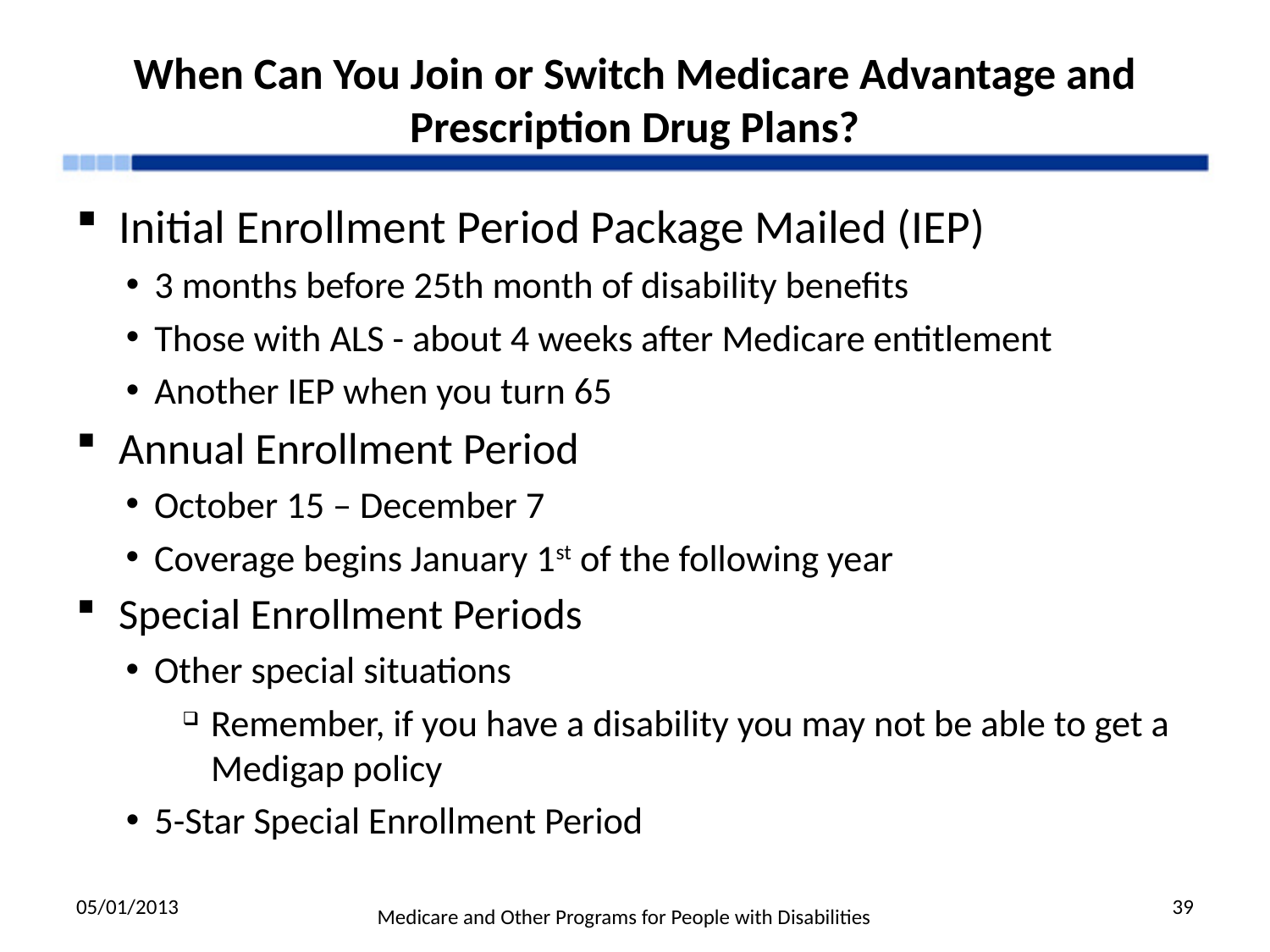

# When Can You Join or Switch Medicare Advantage and Prescription Drug Plans?
Initial Enrollment Period Package Mailed (IEP)
3 months before 25th month of disability benefits
Those with ALS - about 4 weeks after Medicare entitlement
Another IEP when you turn 65
Annual Enrollment Period
October 15 – December 7
Coverage begins January 1st of the following year
Special Enrollment Periods
Other special situations
Remember, if you have a disability you may not be able to get a Medigap policy
5-Star Special Enrollment Period

05/01/2013
Medicare and Other Programs for People with Disabilities
39